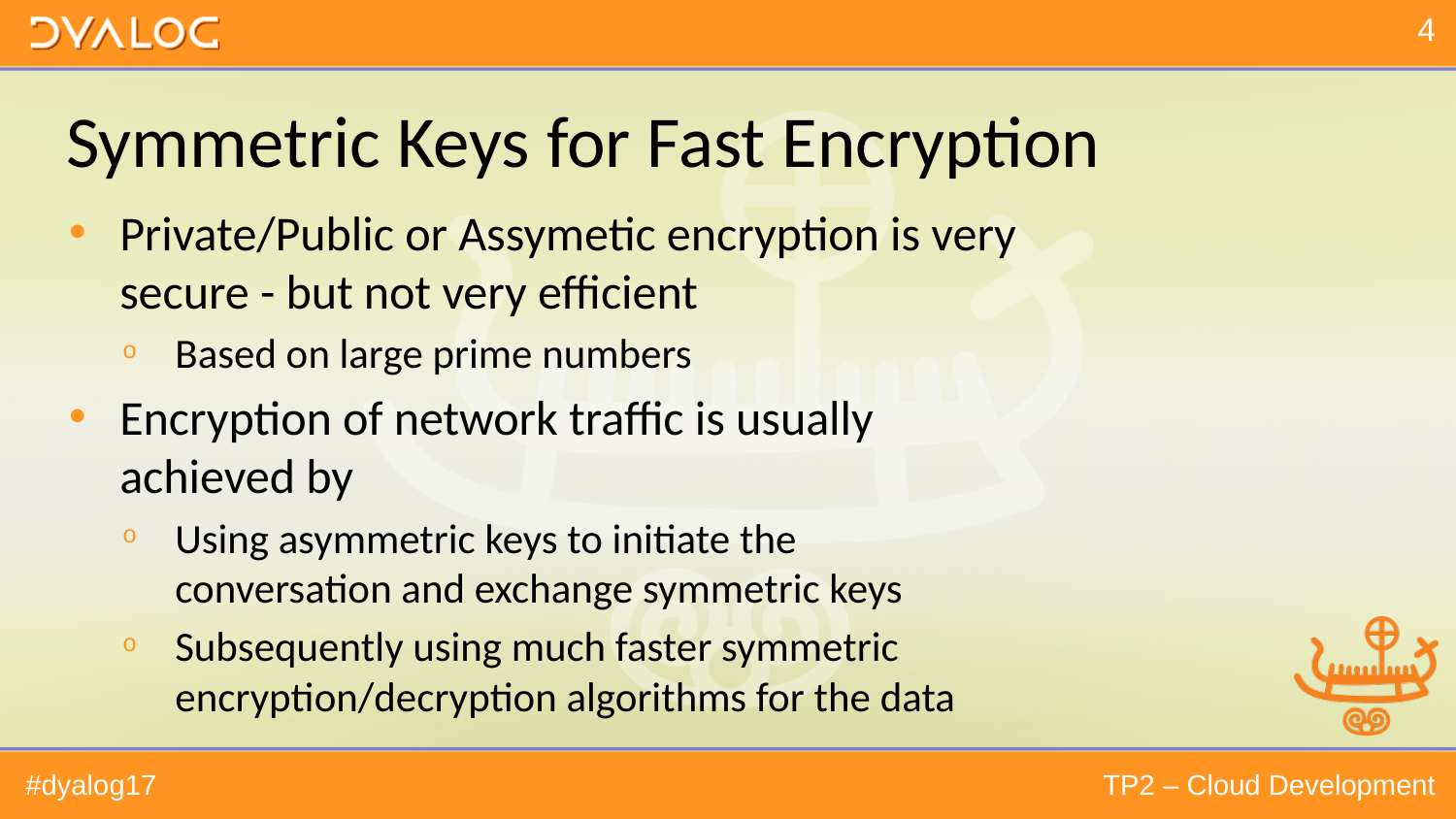

# Symmetric Keys for Fast Encryption

Private/Public or Assymetic encryption is very secure - but not very efficient
Based on large prime numbers
Encryption of network traffic is usually achieved by
Using asymmetric keys to initiate the conversation and exchange symmetric keys
Subsequently using much faster symmetric encryption/decryption algorithms for the data